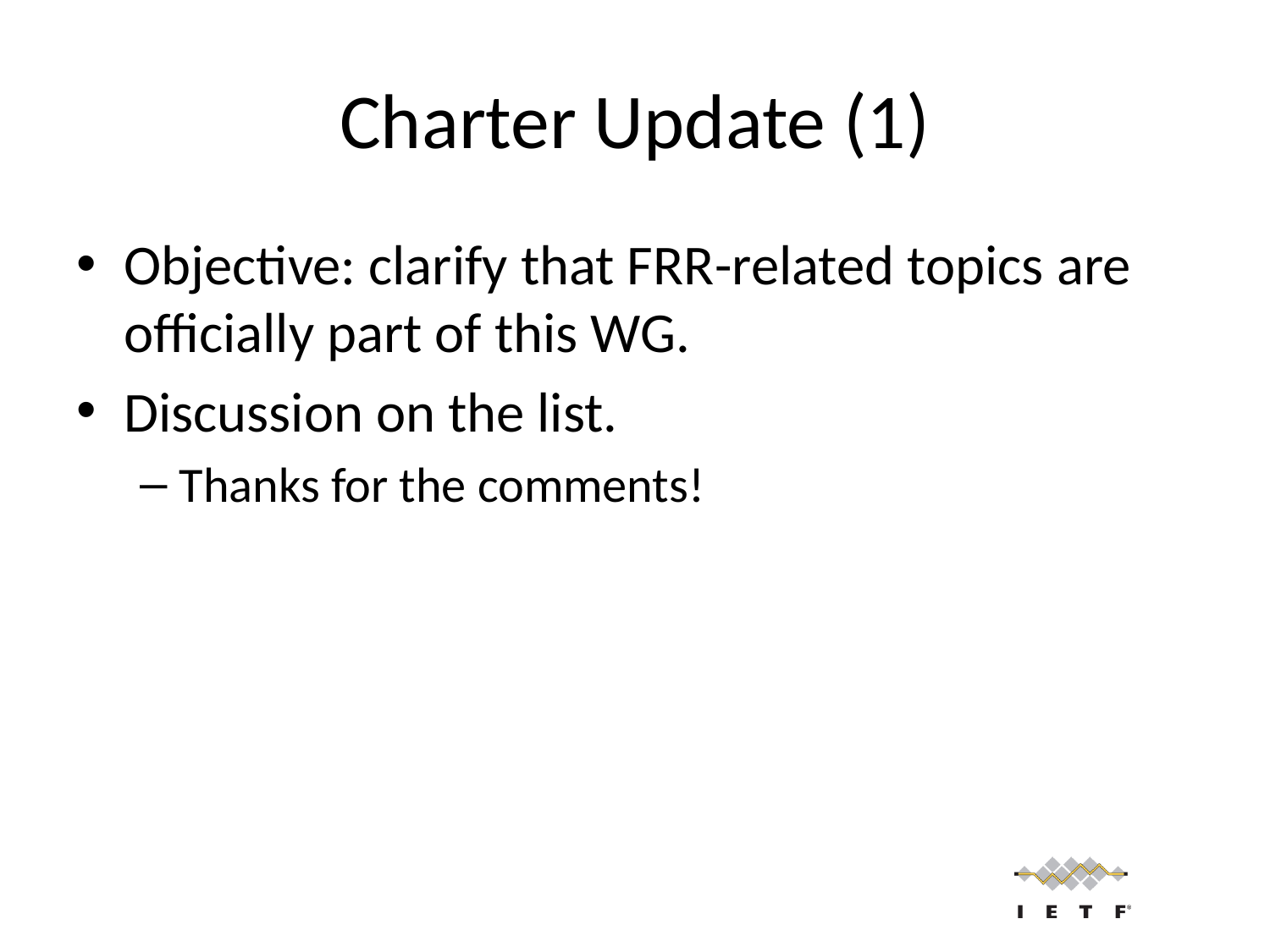

# Charter Update (1)
Objective: clarify that FRR-related topics are officially part of this WG.
Discussion on the list.
Thanks for the comments!